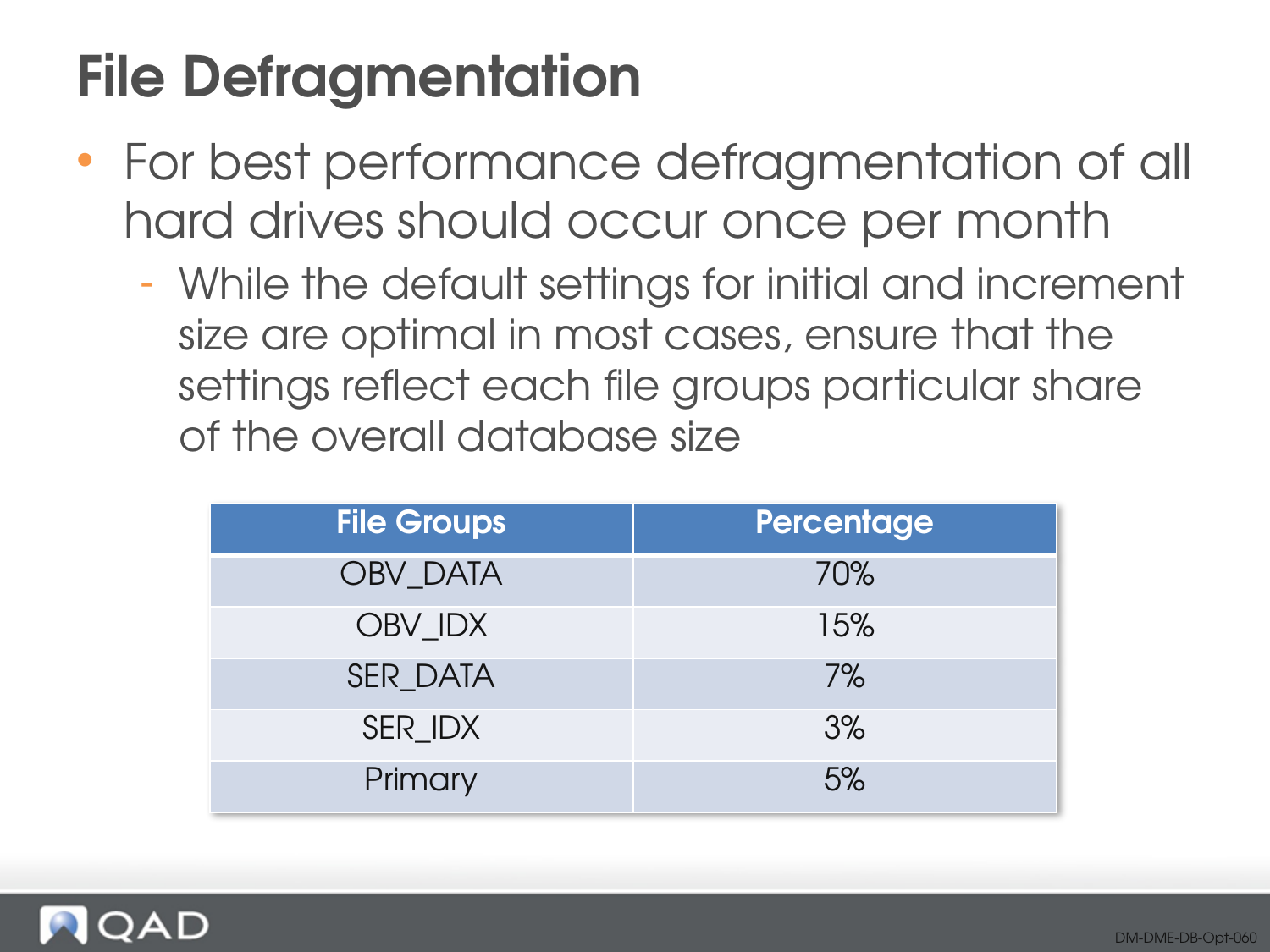

# File Defragmentation
For best performance defragmentation of all hard drives should occur once per month
While the default settings for initial and increment size are optimal in most cases, ensure that the settings reflect each file groups particular share of the overall database size

| File Groups | Percentage |
| --- | --- |
| OBV\_DATA | 70% |
| OBV\_IDX | 15% |
| SER\_DATA | 7% |
| SER\_IDX | 3% |
| Primary | 5% |
DM-DME-DB-Opt-060